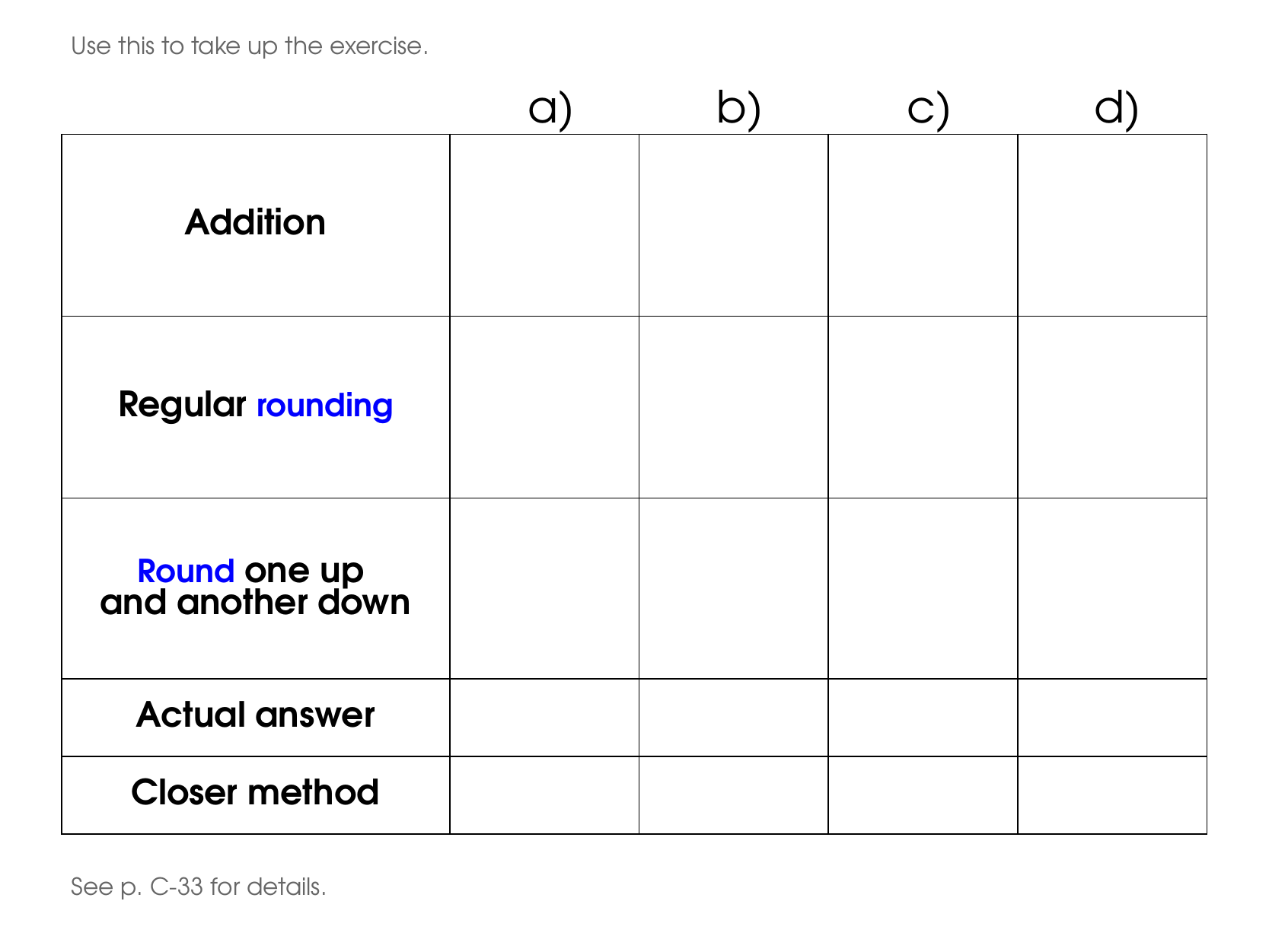

Use this to take up the exercise.
a)
b)
c)
d)
| Addition |  |  |  |  |
| --- | --- | --- | --- | --- |
| Regular rounding |  |  |  |  |
| Round one up and another down |  |  |  |  |
| Actual answer |  |  |  |  |
| --- | --- | --- | --- | --- |
| Closer method |  |  |  |  |
See p. C-33 for details.